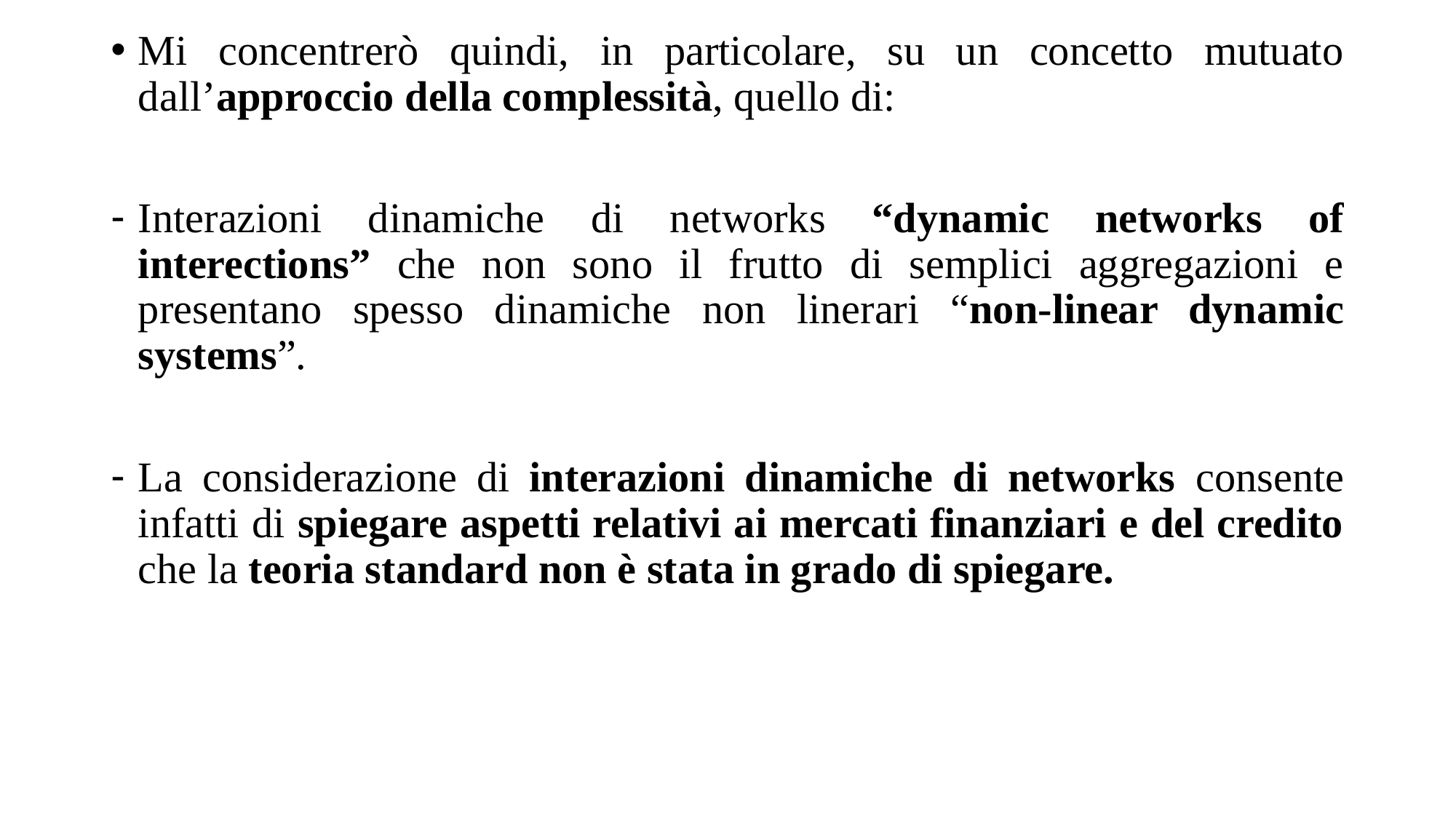

Mi concentrerò quindi, in particolare, su un concetto mutuato dall’approccio della complessità, quello di:

Interazioni dinamiche di networks “dynamic networks of interections” che non sono il frutto di semplici aggregazioni e presentano spesso dinamiche non linerari “non-linear dynamic systems”.

La considerazione di interazioni dinamiche di networks consente infatti di spiegare aspetti relativi ai mercati finanziari e del credito che la teoria standard non è stata in grado di spiegare.